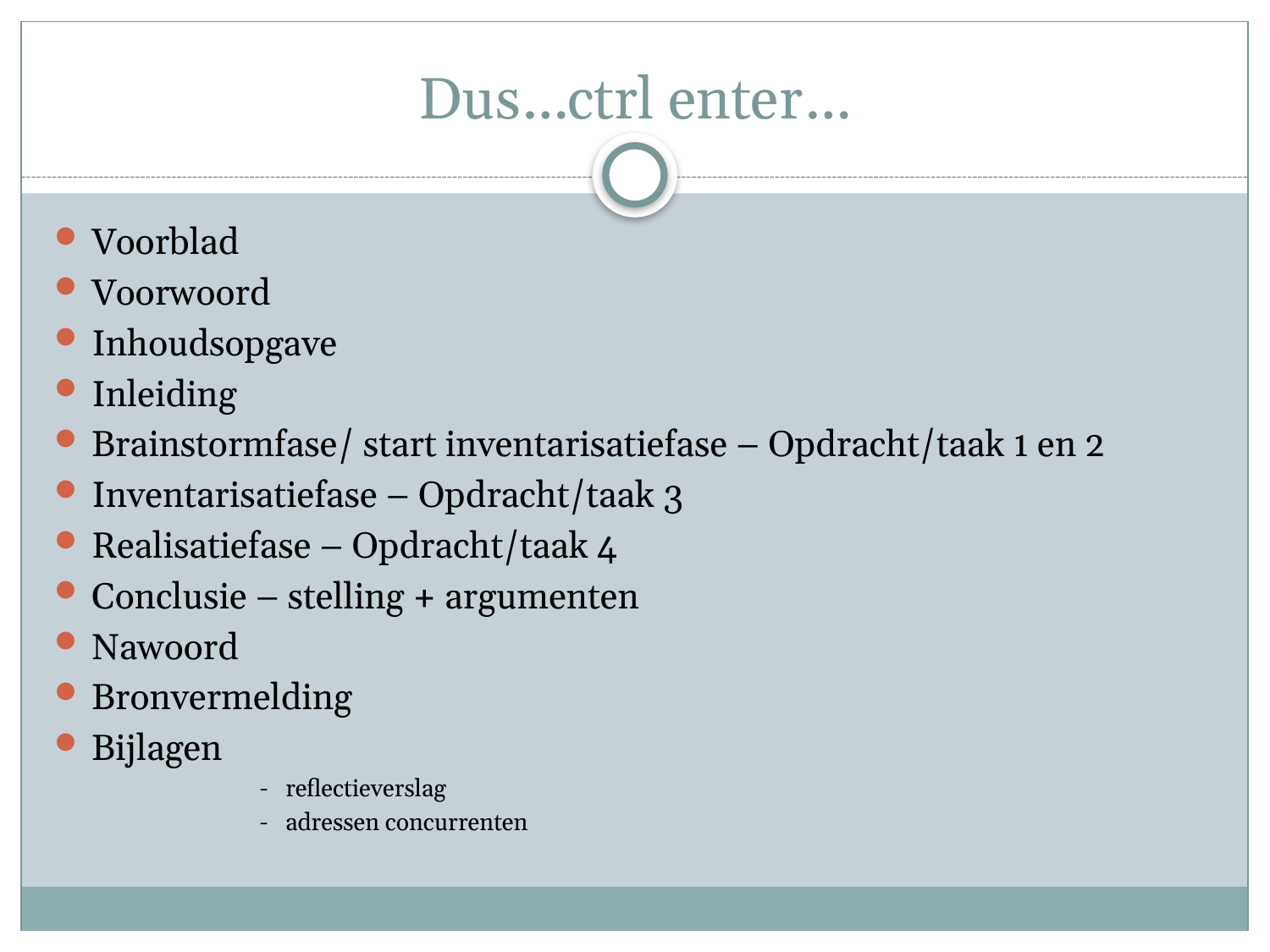

# Dus…ctrl enter…
Voorblad
Voorwoord
Inhoudsopgave
Inleiding
Brainstormfase/ start inventarisatiefase – Opdracht/taak 1 en 2
Inventarisatiefase – Opdracht/taak 3
Realisatiefase – Opdracht/taak 4
Conclusie – stelling + argumenten
Nawoord
Bronvermelding
Bijlagen
 -   reflectieverslag
 -   adressen concurrenten